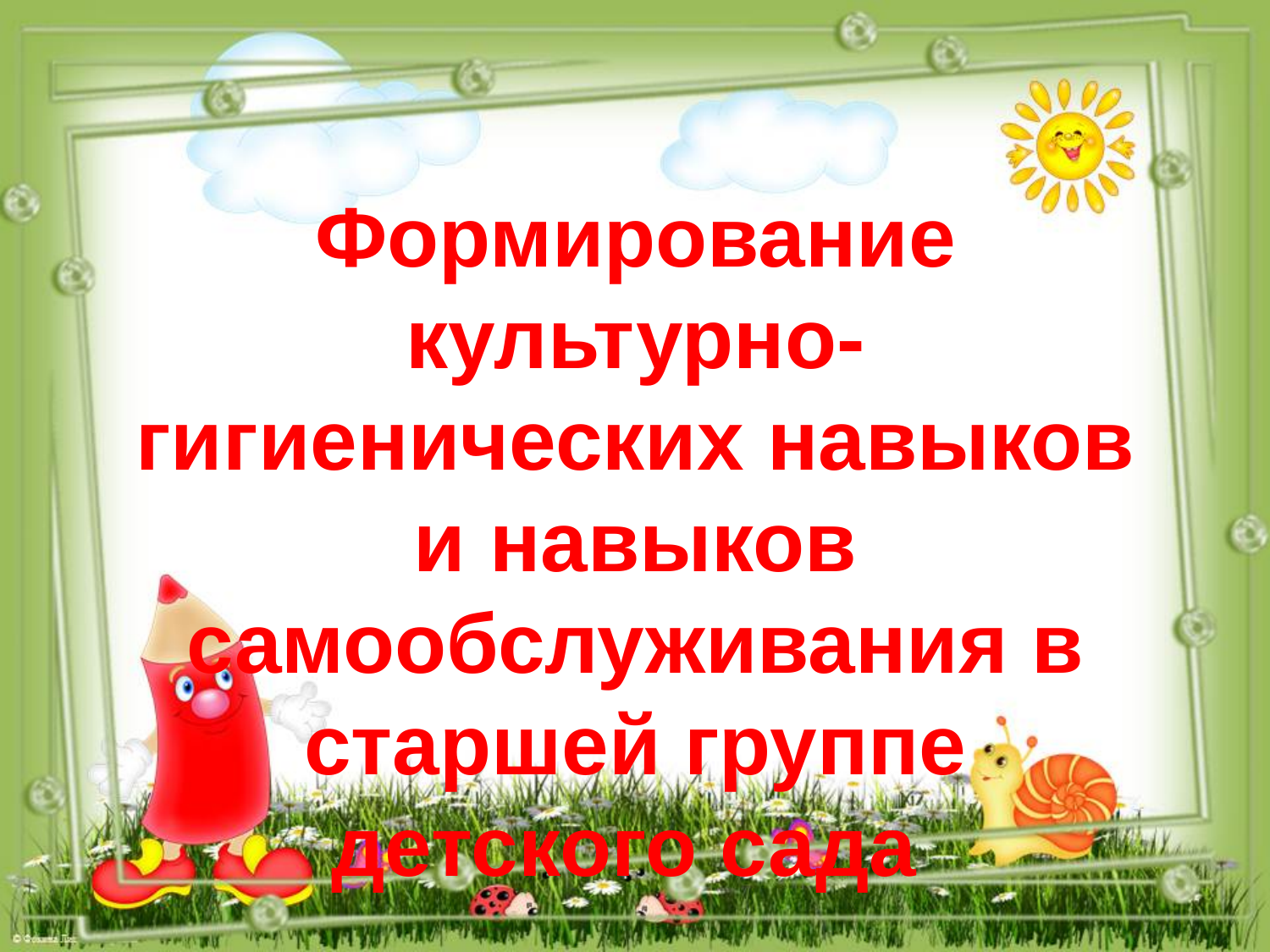

Формирование культурно-гигиенических навыков и навыков самообслуживания в старшей группе детского сада